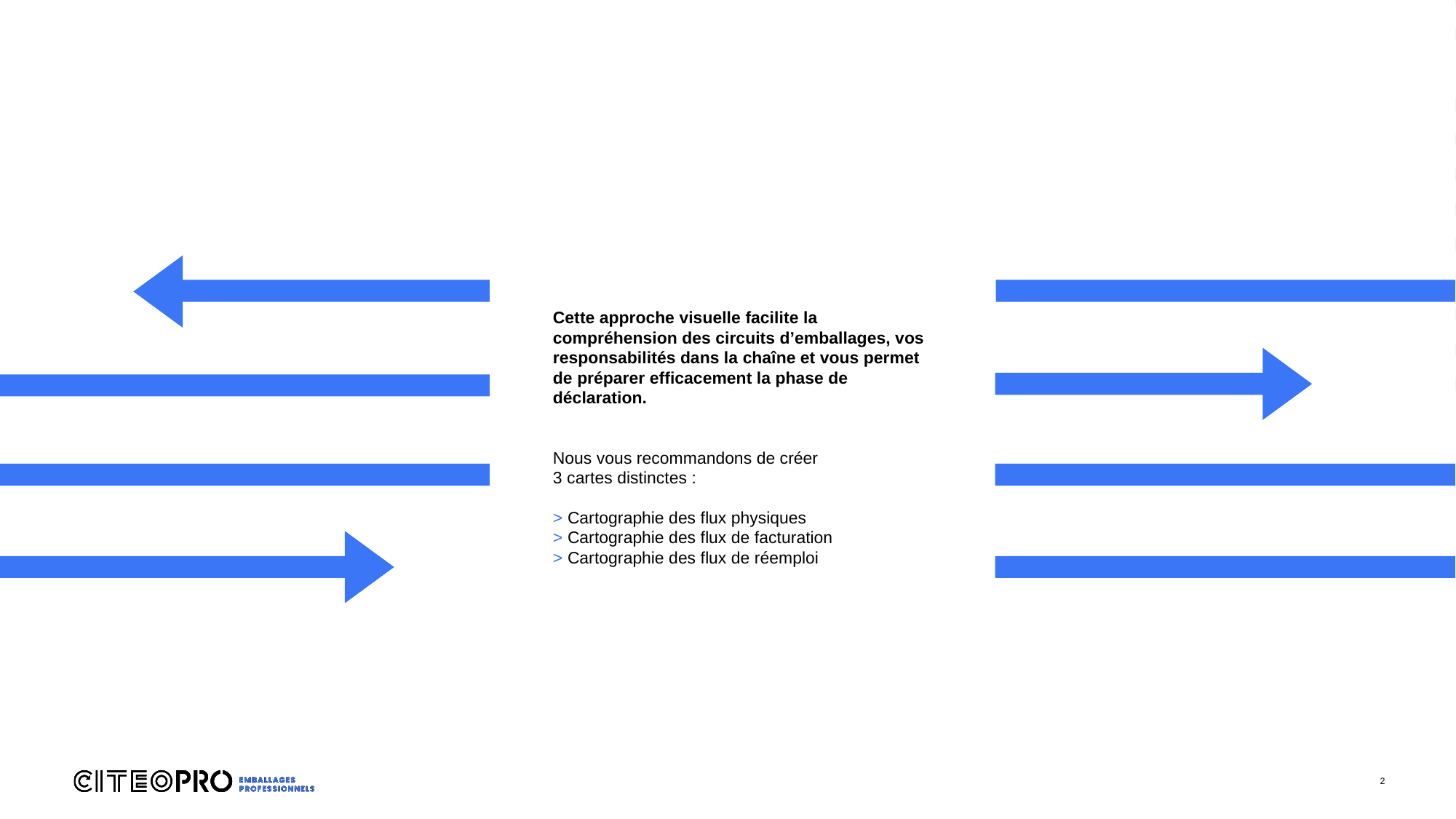

Cette approche visuelle facilite la compréhension des circuits d’emballages, vos responsabilités dans la chaîne et vous permet de préparer efficacement la phase de déclaration.

Nous vous recommandons de créer
3 cartes distinctes :

> Cartographie des flux physiques
> Cartographie des flux de facturation
> Cartographie des flux de réemploi

2
26/03/2026